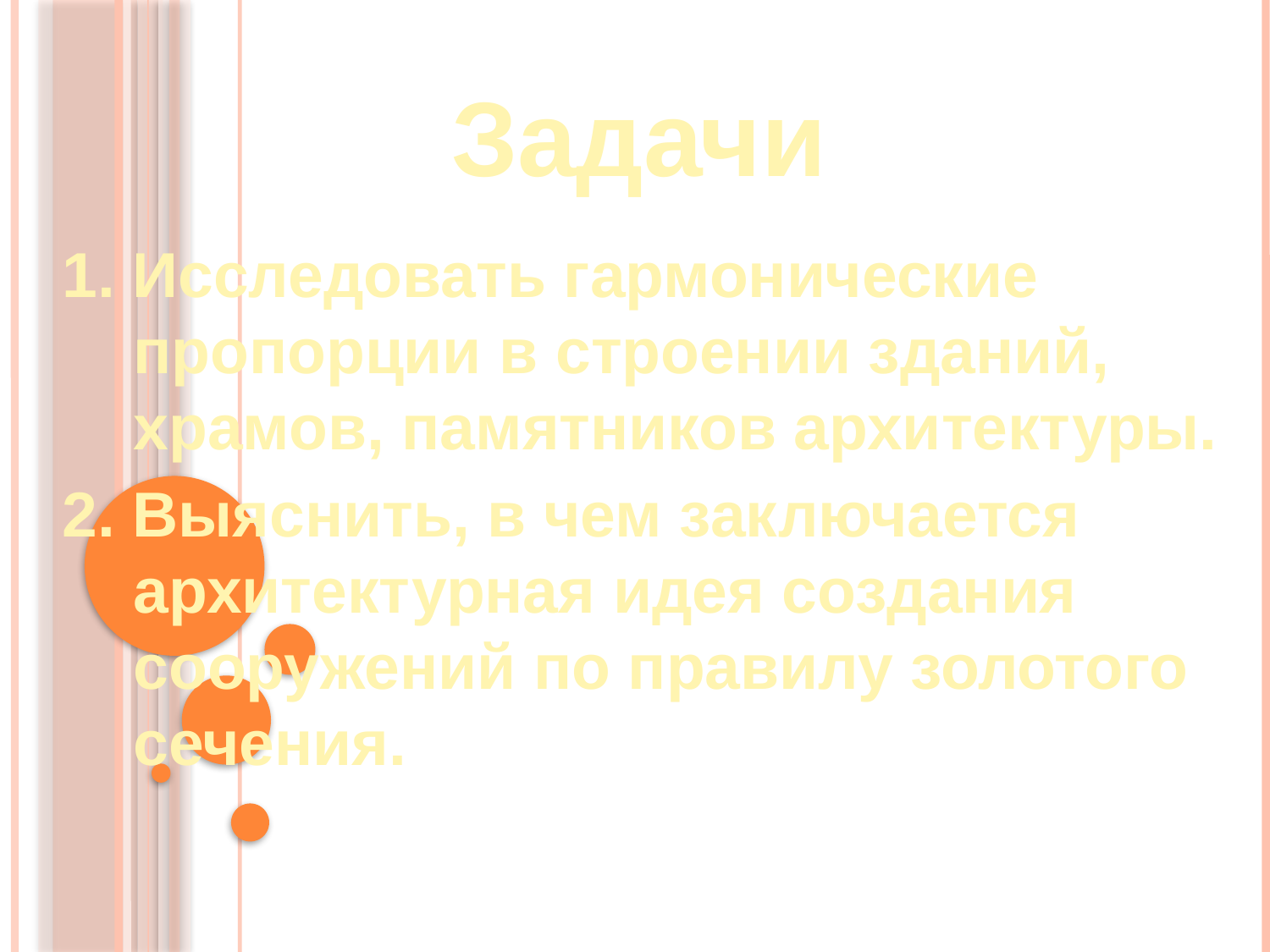

# Задачи
1. Исследовать гармонические пропорции в строении зданий, храмов, памятников архитектуры.
2. Выяснить, в чем заключается архитектурная идея создания сооружений по правилу золотого сечения.